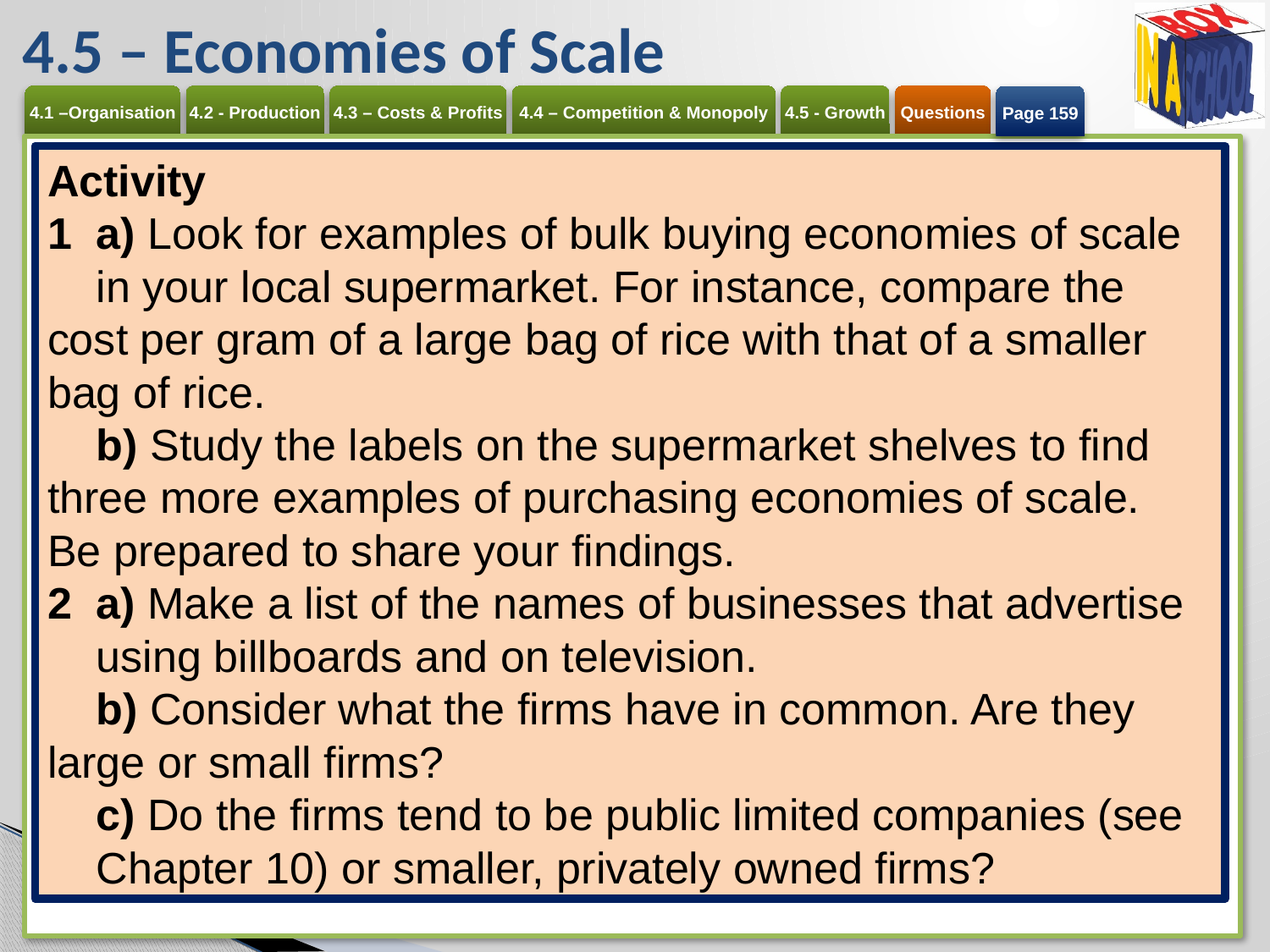

# 4.5 – Economies of Scale
Page 159
Activity
1 	a) Look for examples of bulk buying economies of scale 	in your local supermarket. For instance, compare the 	cost per gram of a large bag of rice with that of a smaller 	bag of rice.
	b) Study the labels on the supermarket shelves to find 	three more examples of purchasing economies of scale. 	Be prepared to share your findings.
2 	a) Make a list of the names of businesses that advertise 	using billboards and on television.
	b) Consider what the firms have in common. Are they 	large or small firms?
	c) Do the firms tend to be public limited companies (see 	Chapter 10) or smaller, privately owned firms?